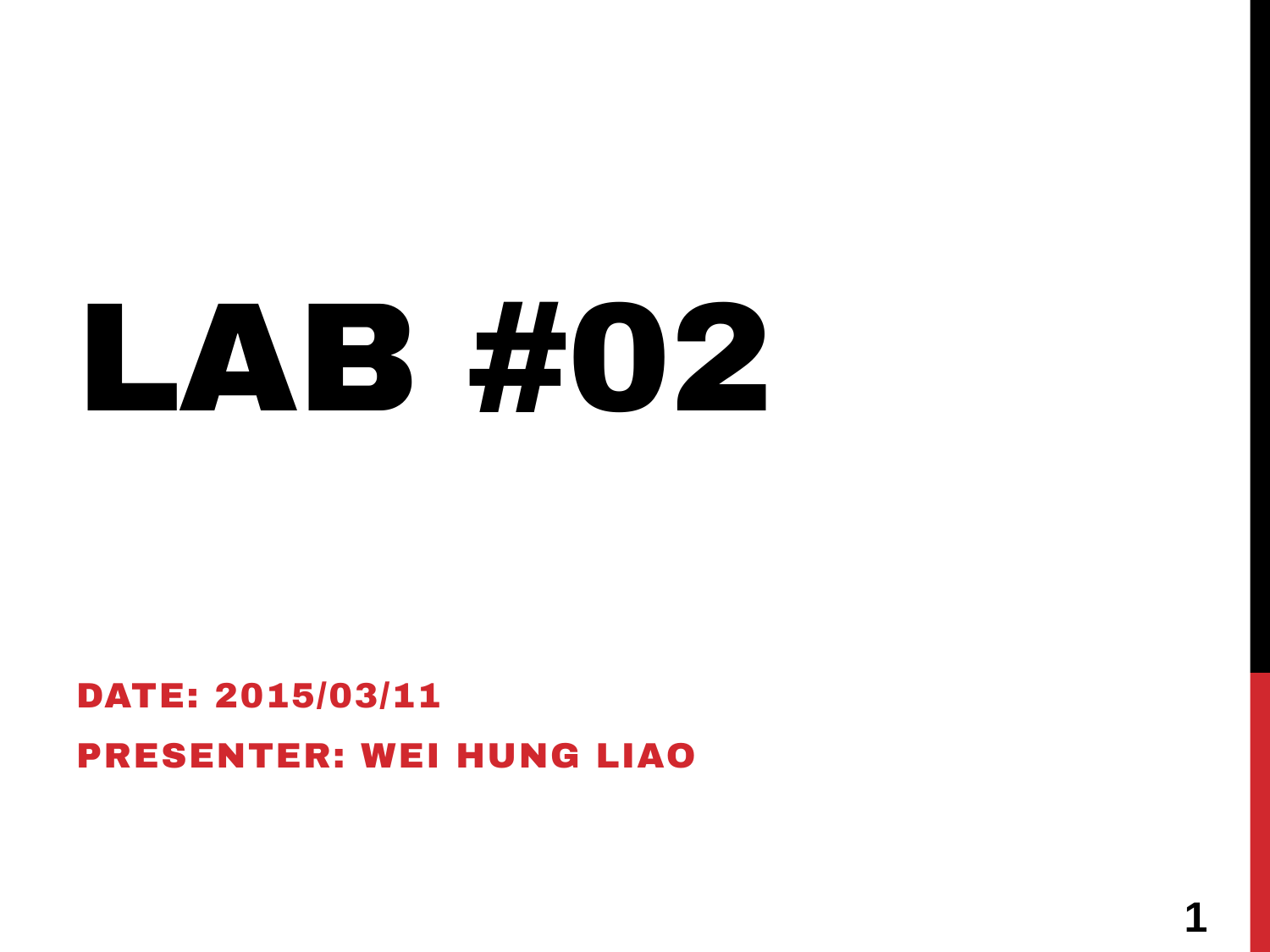

# Lab #02
Date: 2015/03/11
Presenter: wei hung liao